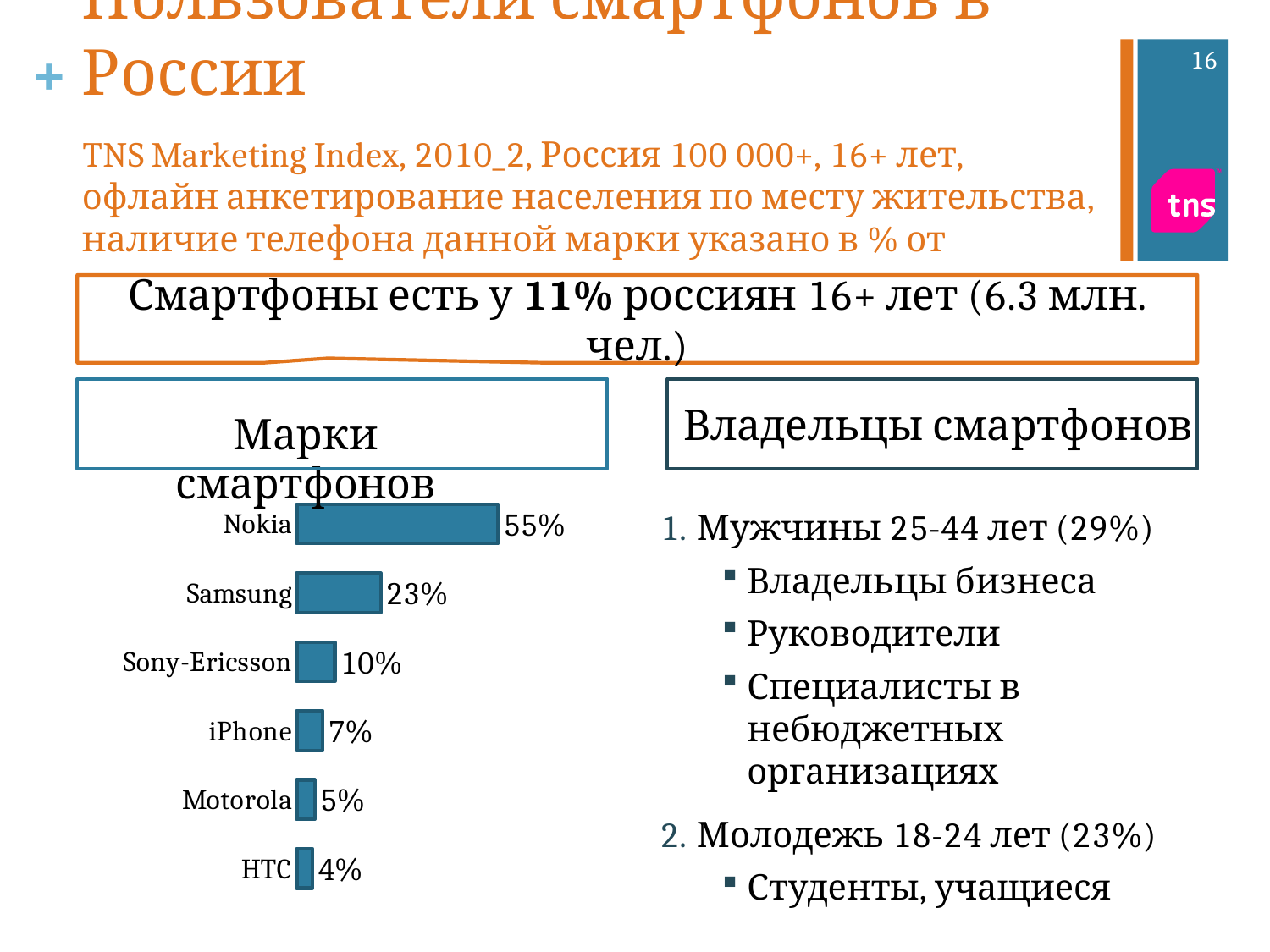

# Пользователи смартфонов в России
16
TNS Marketing Index, 2010_2, Россия 100 000+, 16+ лет, офлайн анкетирование населения по месту жительства, наличие телефона данной марки указано в % от населения.
Смартфоны есть у 11% россиян 16+ лет (6.3 млн. чел.)

### Chart: Марки смартфонов

| Category | % от населения |
|---|---|
| Nokia | 54.9 |
| Samsung | 22.9 |
| Sony-Ericsson | 10.4 |
| iPhone | 7.1 |
| Motorola | 4.9 |
| HTC | 4.3 |
Владельцы смартфонов
Мужчины 25-44 лет (29%)
Владельцы бизнеса
Руководители
Специалисты в небюджетных организациях
Молодежь 18-24 лет (23%)
Студенты, учащиеся